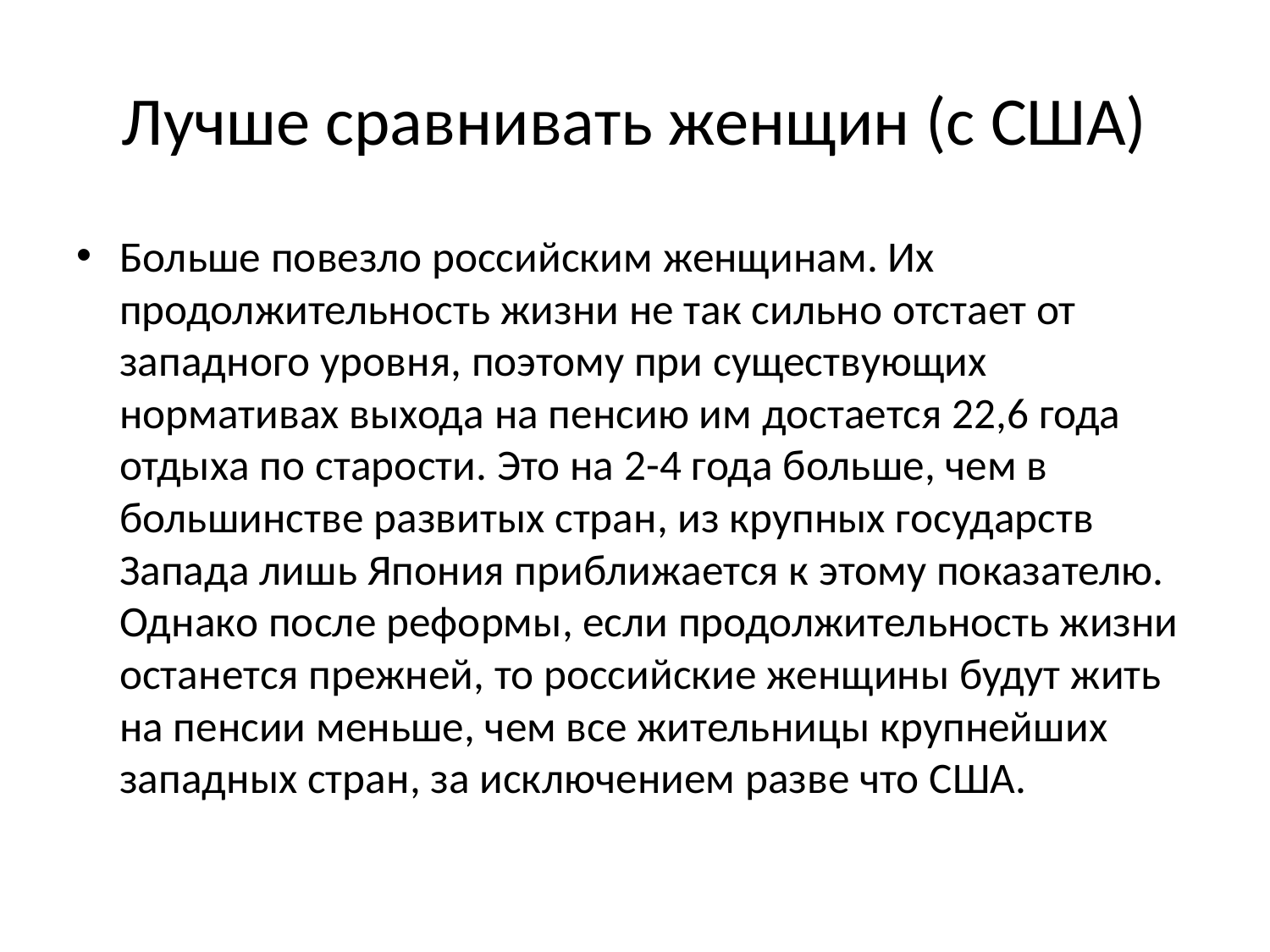

# Лучше сравнивать женщин (с США)
Больше повезло российским женщинам. Их продолжительность жизни не так сильно отстает от западного уровня, поэтому при существующих нормативах выхода на пенсию им достается 22,6 года отдыха по старости. Это на 2-4 года больше, чем в большинстве развитых стран, из крупных государств Запада лишь Япония приближается к этому показателю. Однако после реформы, если продолжительность жизни останется прежней, то российские женщины будут жить на пенсии меньше, чем все жительницы крупнейших западных стран, за исключением разве что США.